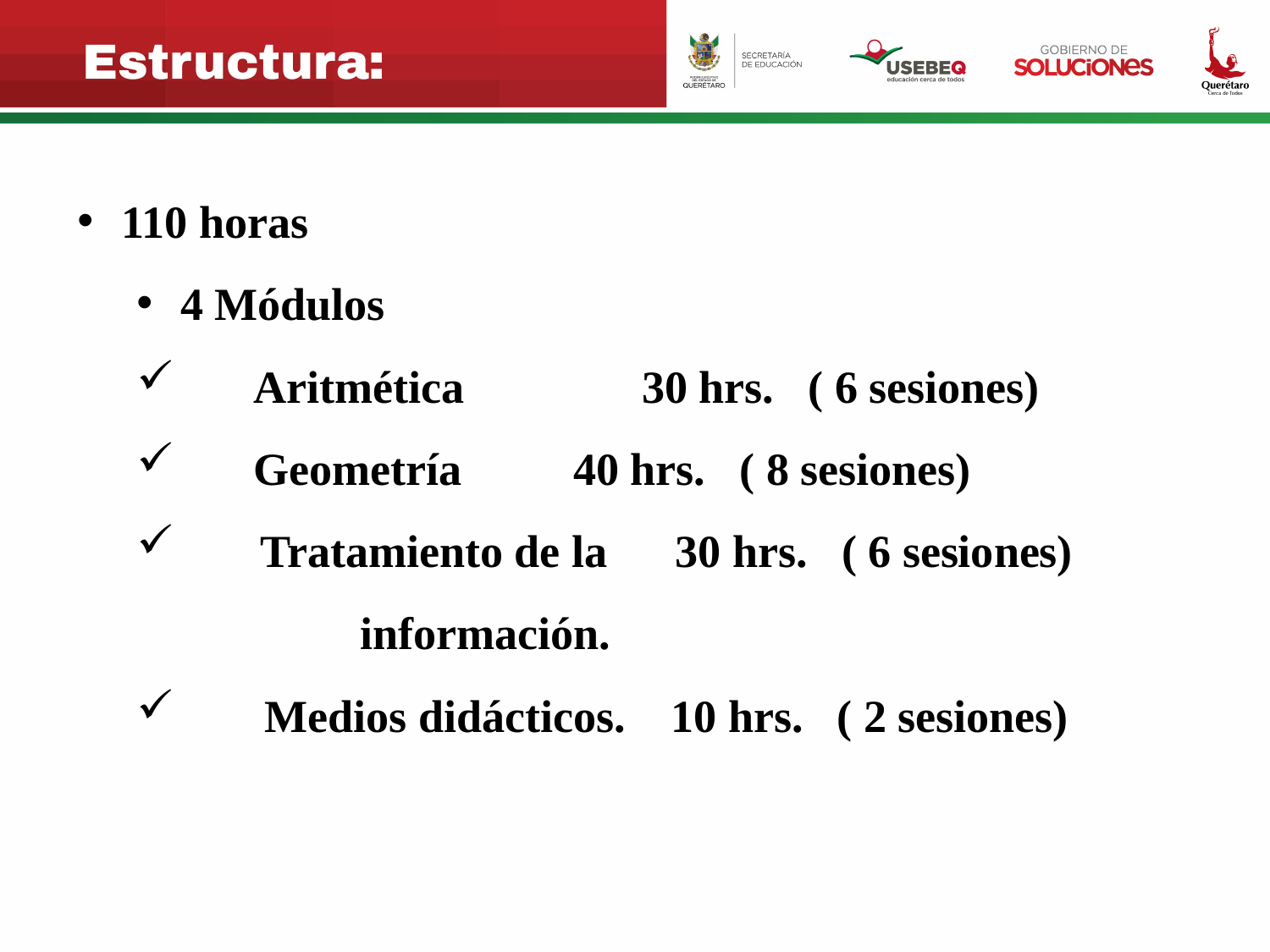

Estructura:
110 horas
4 Módulos
       Aritmética		          30 hrs.   ( 6 sesiones)
       Geometría			    40 hrs.   ( 8 sesiones)
     Tratamiento de la 	30 hrs.   ( 6 sesiones)
     	      información.
        Medios didácticos.    10 hrs.   ( 2 sesiones)